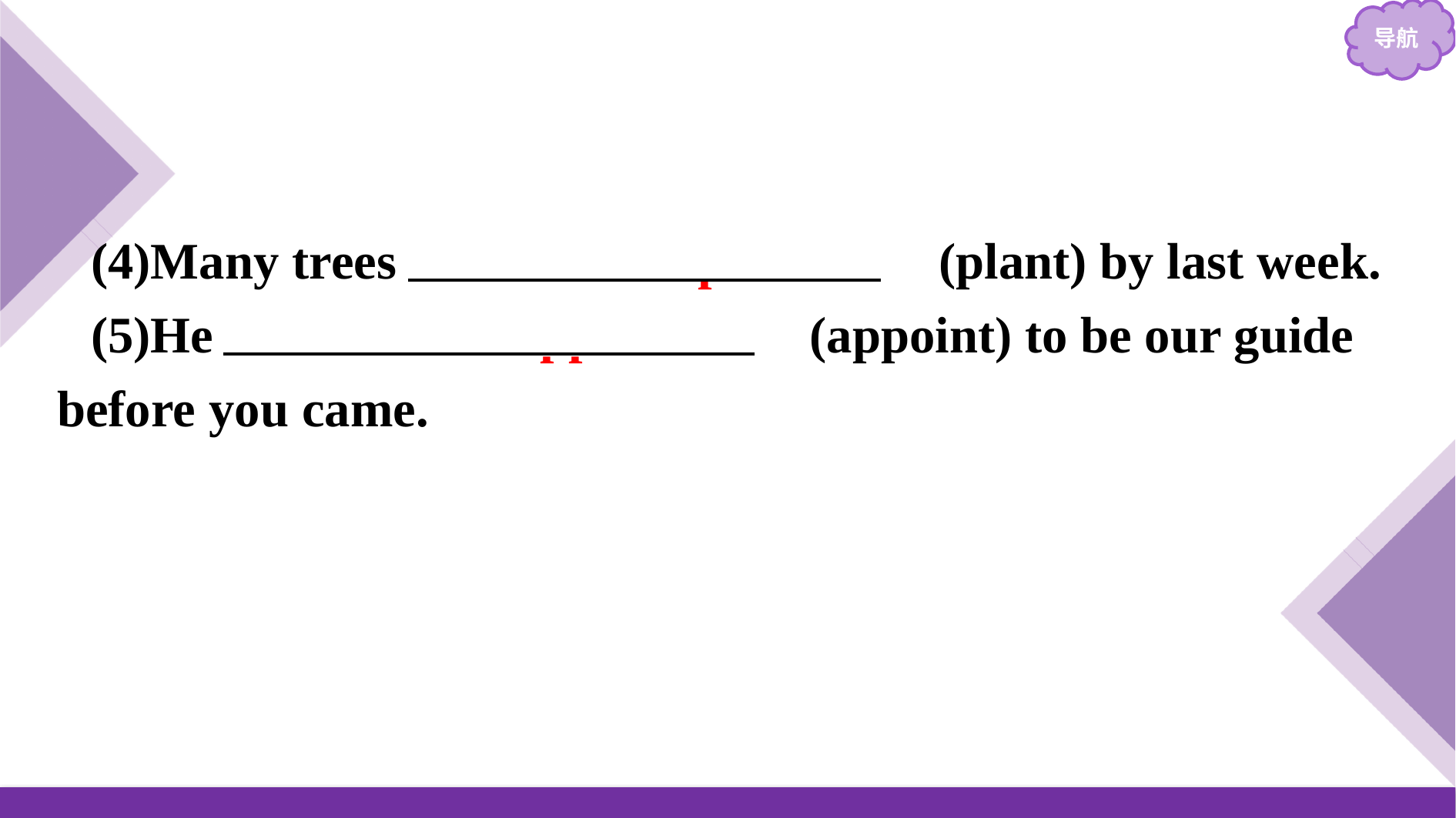

(4)Many trees 　had been planted　(plant) by last week.
(5)He 　had been appointed　(appoint) to be our guide before you came.